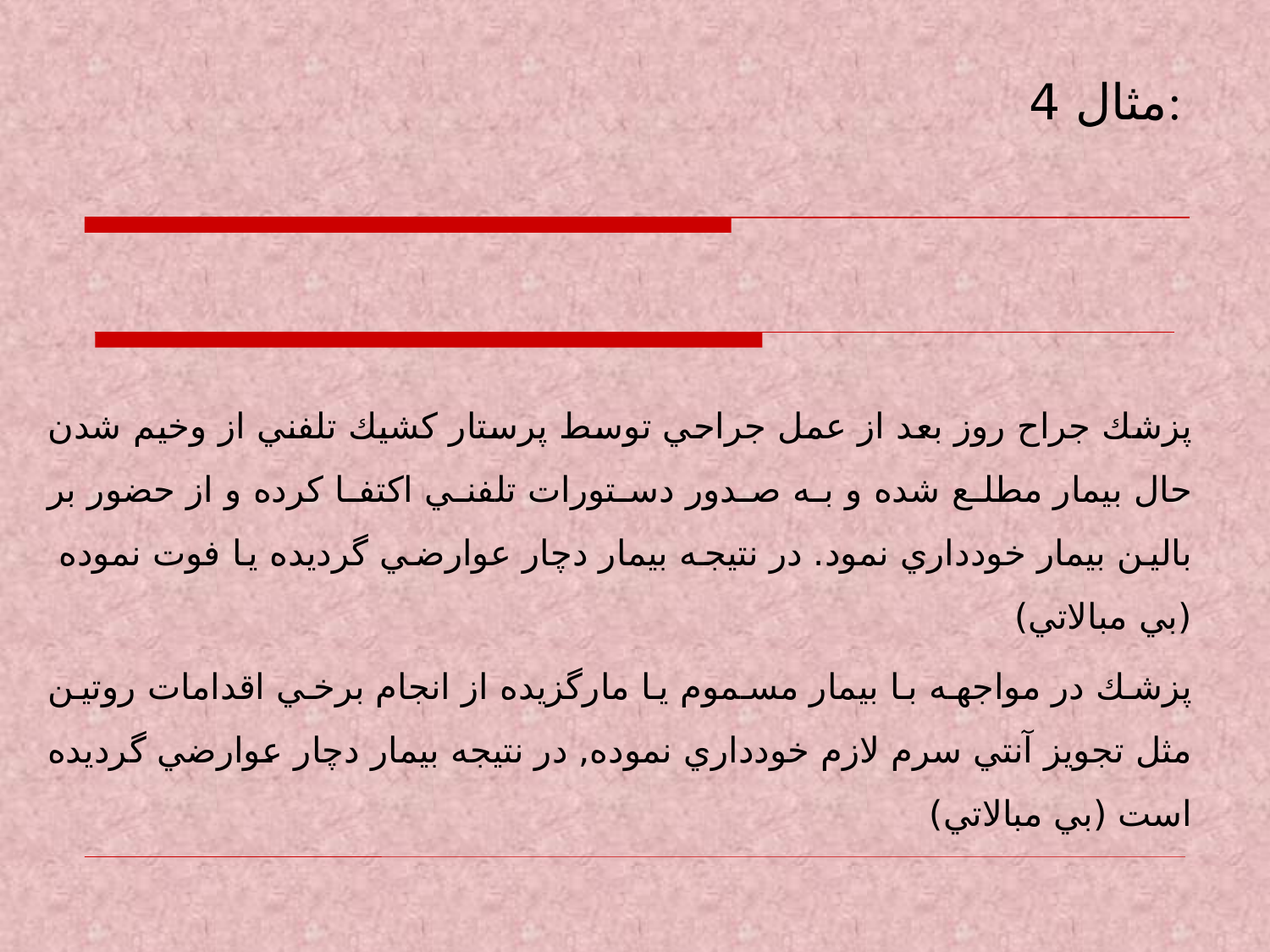

# مثال 4:
پزشك جراح روز بعد از عمل جراحي توسط پرستار كشيك تلفني از وخيم شدن حال بيمار مطلع شده و به صدور دستورات تلفني اكتفا كرده و از حضور بر بالين بيمار خودداري نمود. در نتيجه بيمار دچار عوارضي گرديده يا فوت نموده  (بي مبالاتي)
پزشك در مواجهه با بيمار مسموم يا مارگزيده از انجام برخي اقدامات روتين مثل تجويز آنتي سرم لازم خودداري نموده, در نتيجه بيمار دچار عوارضي گرديده است (بي مبالاتي)